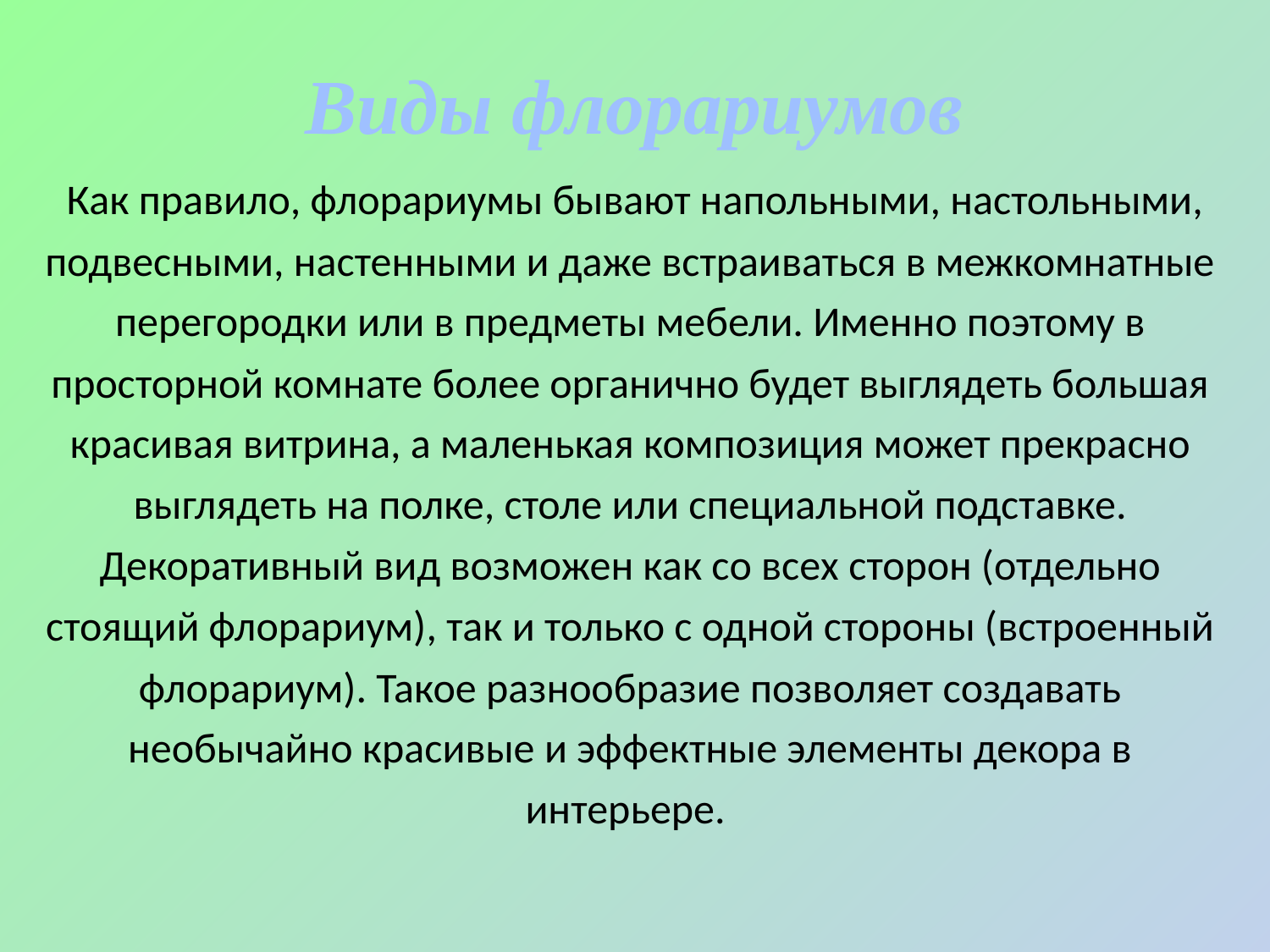

# Виды флорариумов
 Как правило, флорариумы бывают напольными, настольными, подвесными, настенными и даже встраиваться в межкомнатные перегородки или в предметы мебели. Именно поэтому в просторной комнате более органично будет выглядеть большая красивая витрина, а маленькая композиция может прекрасно выглядеть на полке, столе или специальной подставке. Декоративный вид возможен как со всех сторон (отдельно стоящий флорариум), так и только с одной стороны (встроенный флорариум). Такое разнообразие позволяет создавать необычайно красивые и эффектные элементы декора в интерьере.